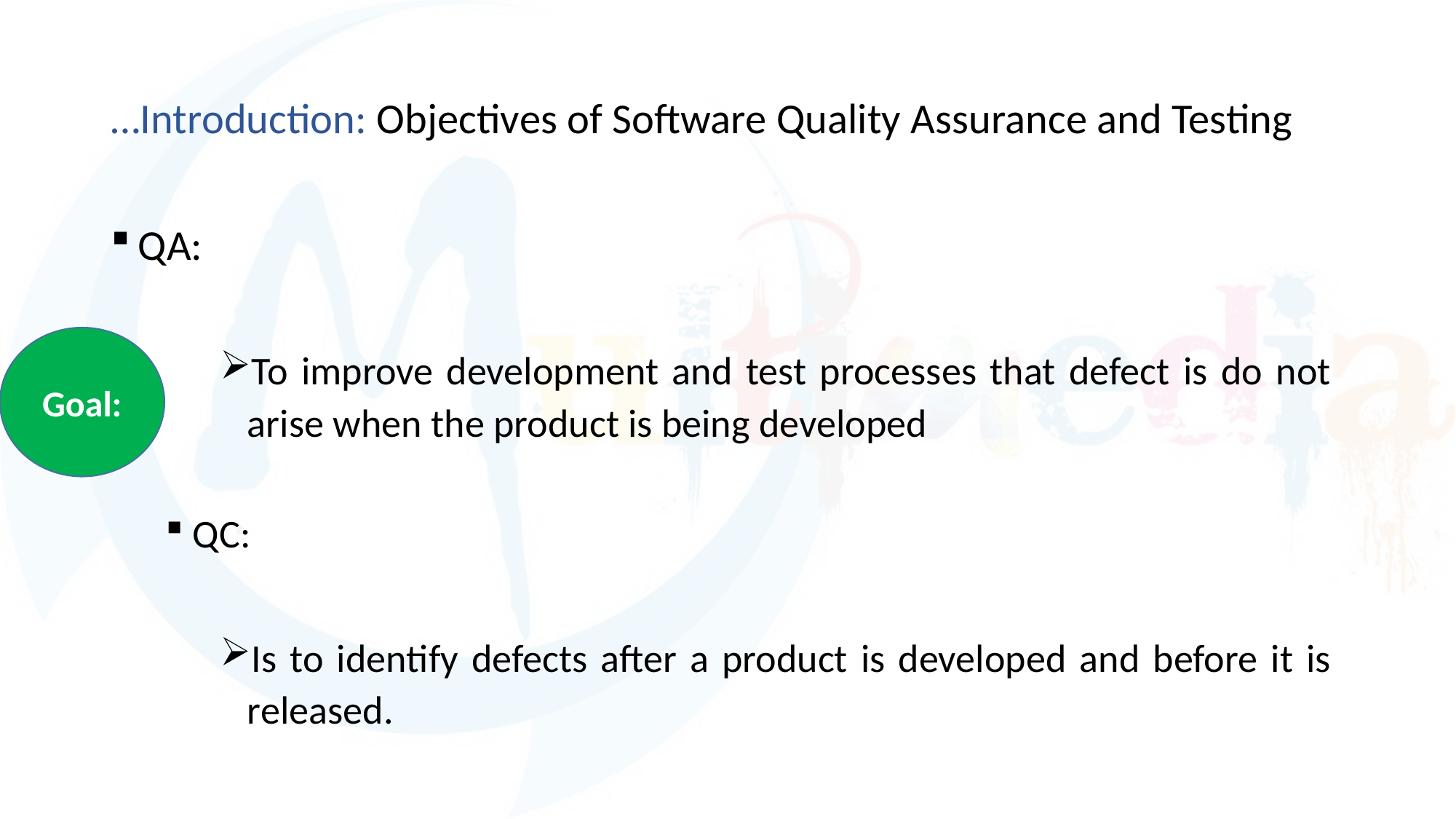

# …Introduction: Objectives of Software Quality Assurance and Testing
QA:

To improve development and test processes that defect is do not arise when the product is being developed

QC:

Is to identify defects after a product is developed and before it is released.
Goal: